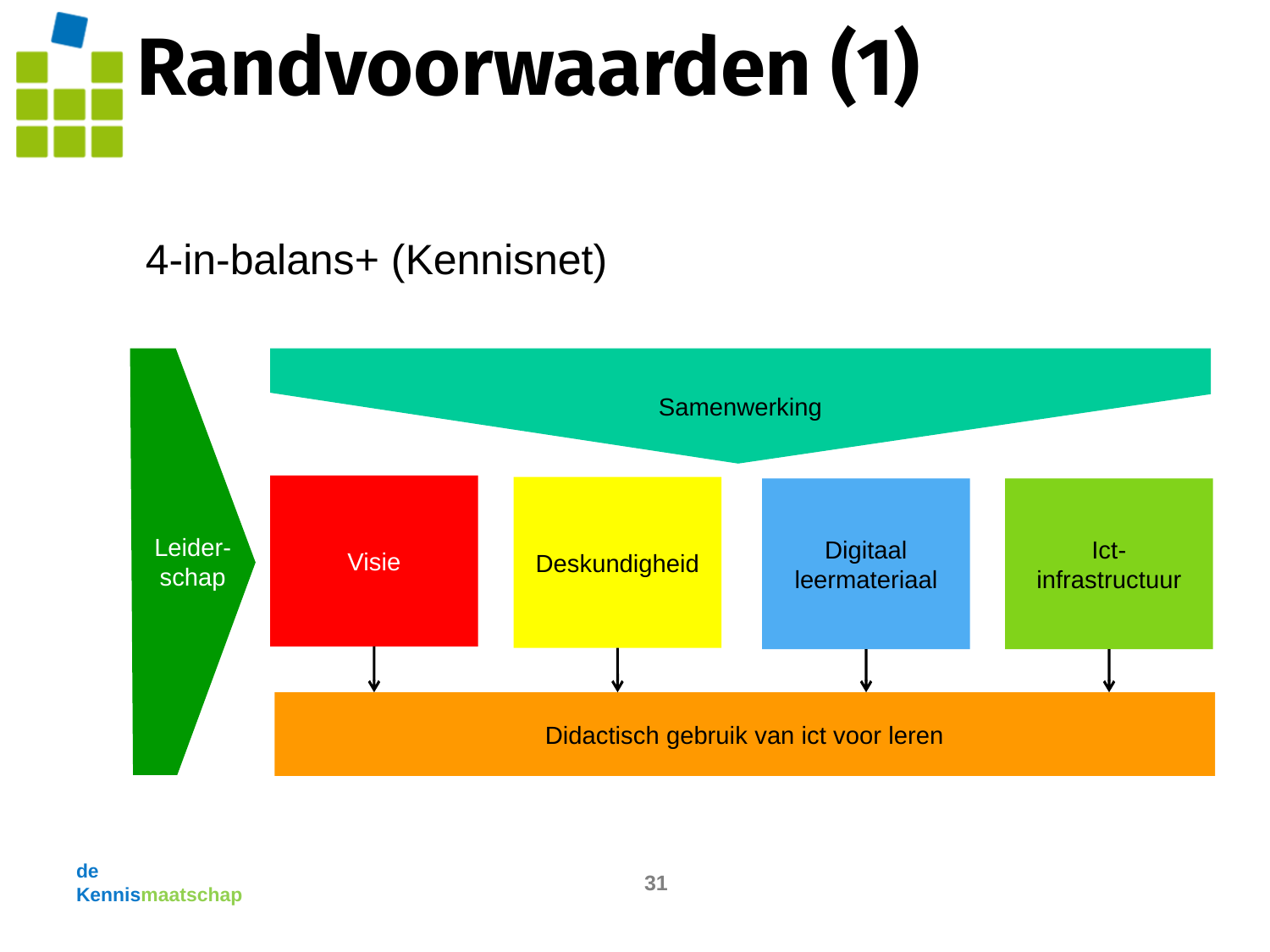

# Randvoorwaarden (1)
4-in-balans+ (Kennisnet)
Leider-schap
Samenwerking
Visie
Deskundigheid
Digitaal
leermateriaal
Ict-
infrastructuur
Didactisch gebruik van ict voor leren
de
Kennismaatschap
31